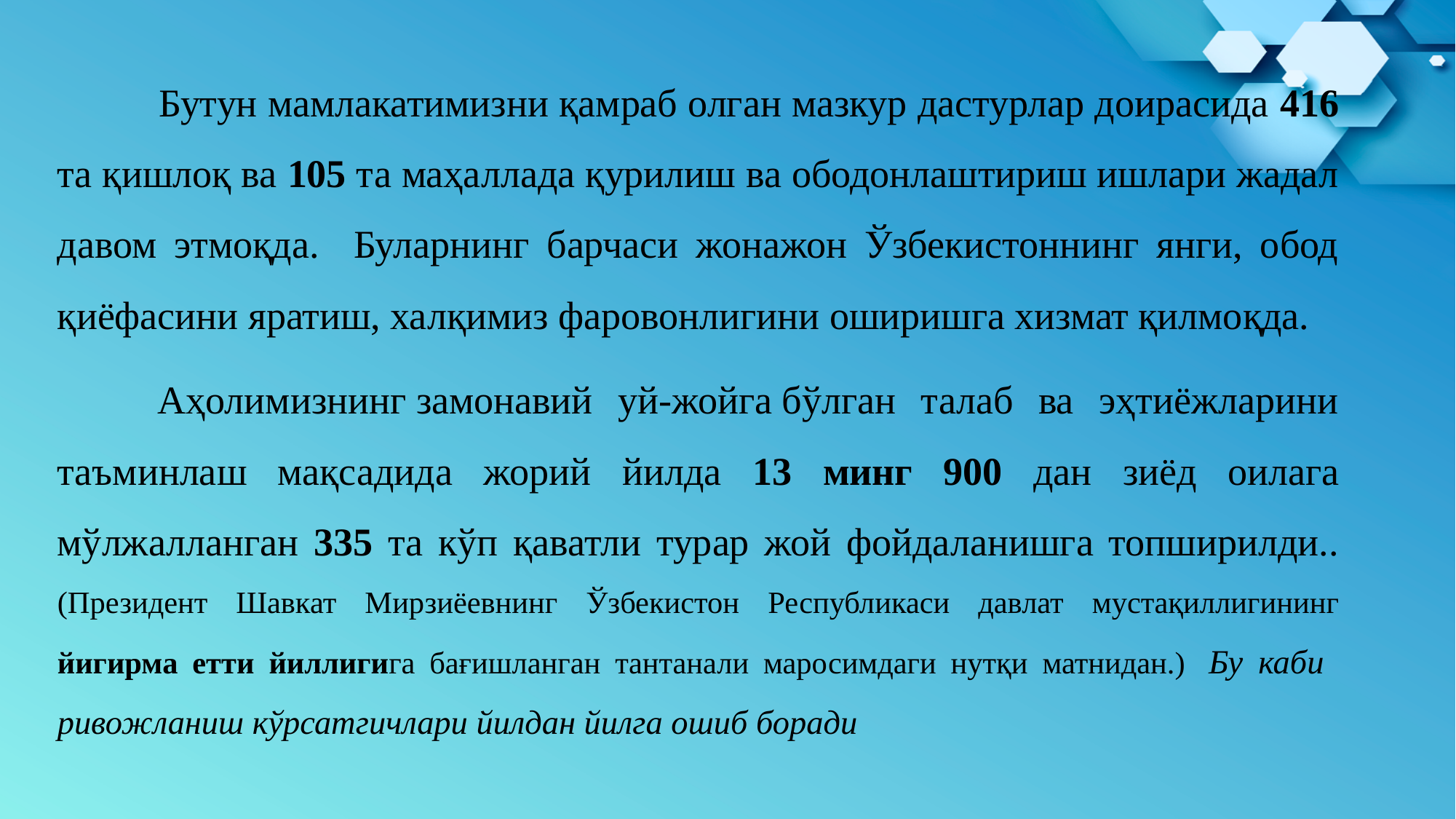

Бутун мамлакатимизни қамраб олган мазкур дастурлар доирасида 416 та қишлоқ ва 105 та маҳаллада қурилиш ва ободонлаштириш ишлари жадал давом этмоқда.  Буларнинг барчаси жонажон Ўзбекистоннинг янги, обод қиёфасини яратиш, халқимиз фаровонлигини оширишга хизмат қилмоқда.
    Аҳолимизнинг замонавий уй-жойга бўлган талаб ва эҳтиёжларини таъминлаш мақсадида жорий йилда 13 минг 900 дан зиёд оилага мўлжалланган 335 та кўп қаватли турар жой фойдаланишга топширилди.. (Президент Шавкат Мирзиёевнинг Ўзбекистон Республикаси давлат мустақиллигининг йигирма етти йиллигига бағишланган тантанали маросимдаги нутқи матнидан.)  Бу каби  ривожланиш кўрсатгичлари йилдан йилга ошиб боради